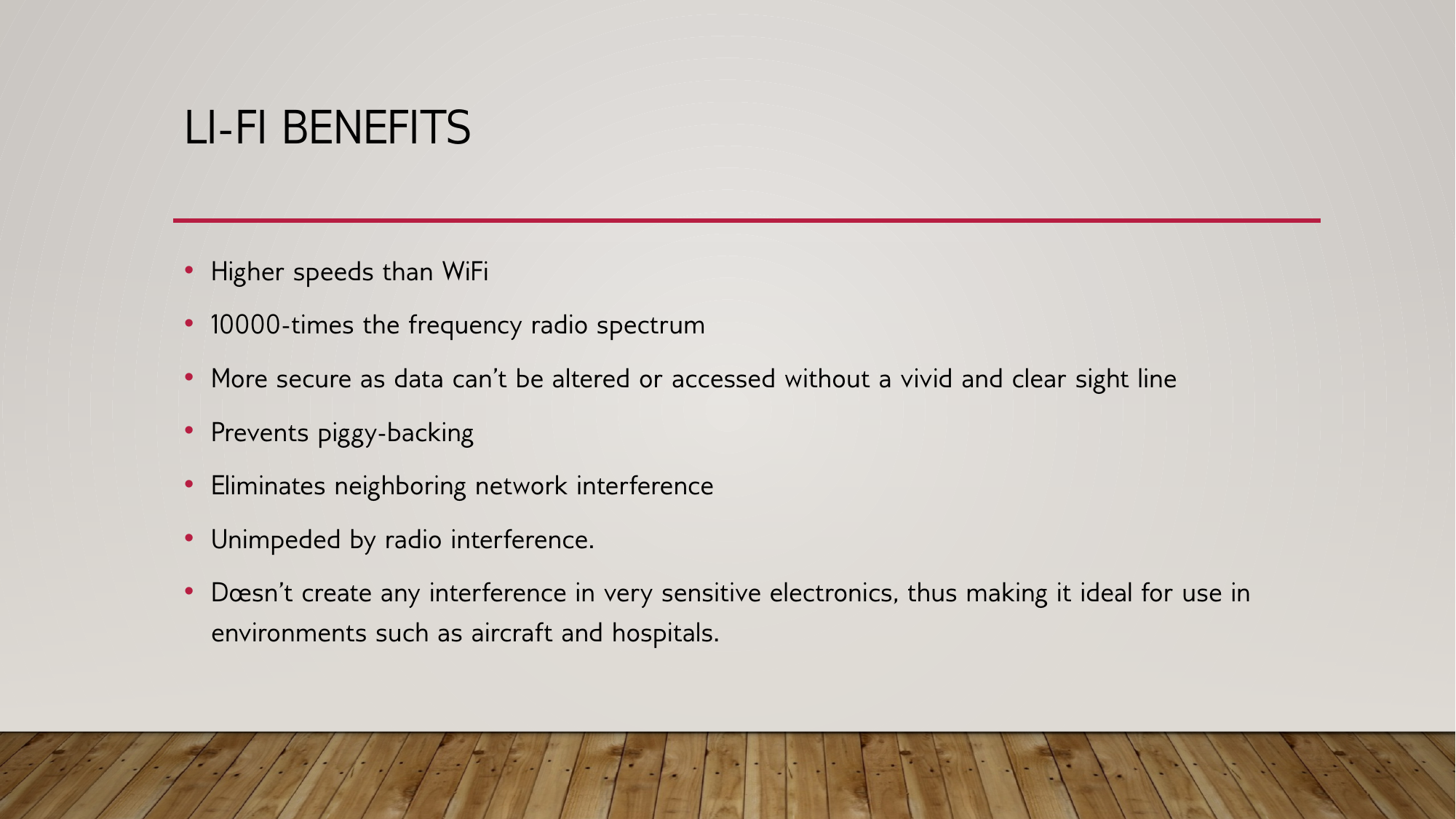

# Li-Fi benefits
Higher speeds than WiFi
10000-times the frequency radio spectrum
More secure as data can’t be altered or accessed without a vivid and clear sight line
Prevents piggy-backing
Eliminates neighboring network interference
Unimpeded by radio interference.
Doesn’t create any interference in very sensitive electronics, thus making it ideal for use in environments such as aircraft and hospitals.